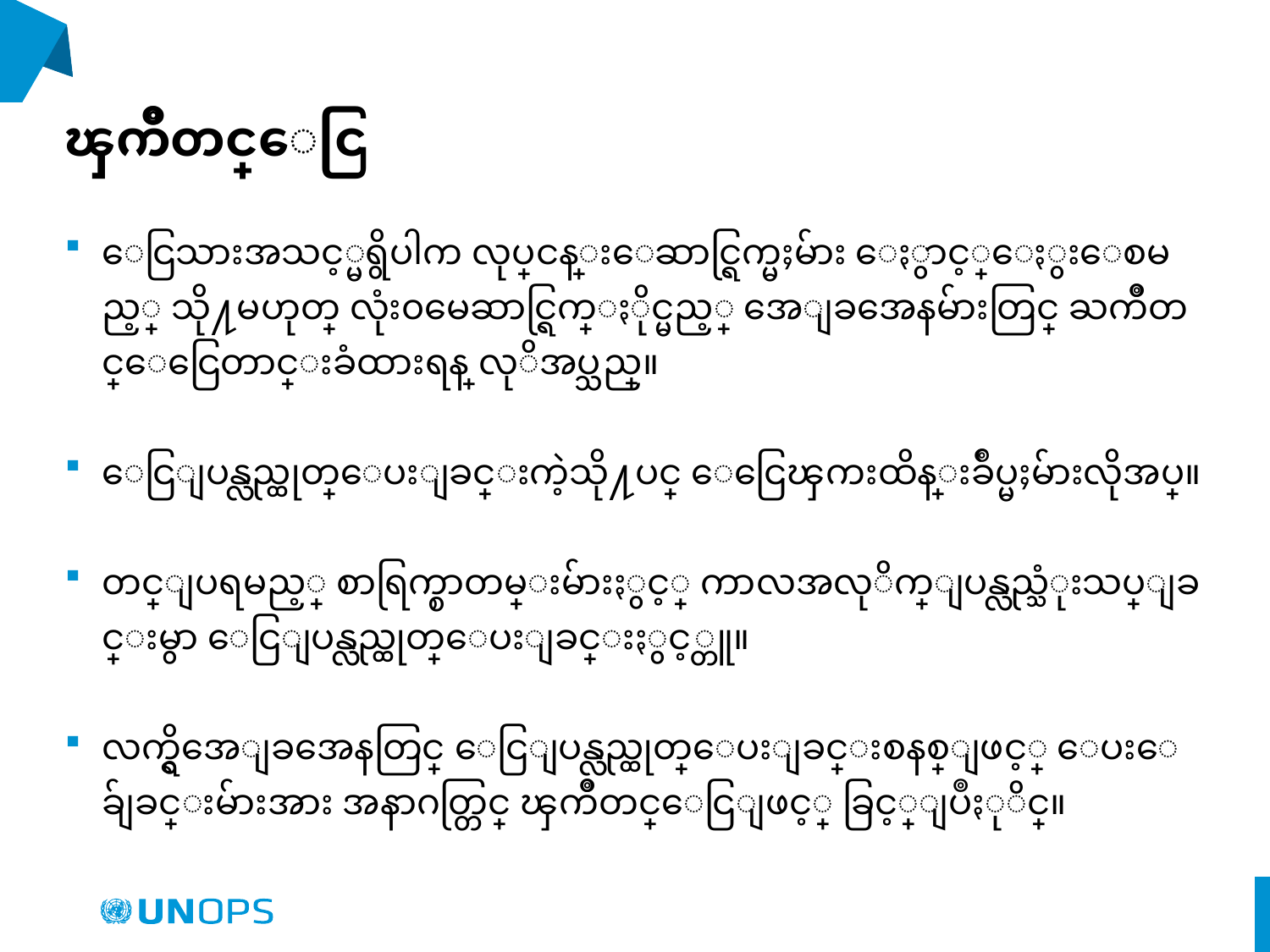

# ၾကိဳတင္ေငြ
ေငြသားအသင့္မရွိပါက လုပ္ငန္းေဆာင္ရြက္မႈမ်ား ေႏွာင့္ေႏွးေစမည့္ သို႔မဟုတ္ လုံး၀မေဆာင္ရြက္ႏိုင္မည့္ အေျခအေနမ်ားတြင္ ႀကိဳတင္ေငြေတာင္းခံထားရန္ လုိအပ္သည္။

ေငြျပန္လည္ထုတ္ေပးျခင္းကဲ့သို႔ပင္ ေငြေၾကးထိန္းခ်ဳပ္မႈမ်ားလိုအပ္။

တင္ျပရမည့္ စာရြက္စာတမ္းမ်ားႏွင့္ ကာလအလုိက္ျပန္လည္သံုးသပ္ျခင္းမွာ ေငြျပန္လည္ထုတ္ေပးျခင္းႏွင့္တူ။

လက္ရွိအေျခအေနတြင္ ေငြျပန္လည္ထုတ္ေပးျခင္းစနစ္ျဖင့္ ေပးေခ်ျခင္းမ်ားအား အနာဂတ္တြင္ ၾကိဳတင္ေငြျဖင့္ ခြင့္ျပဳႏုိင္။